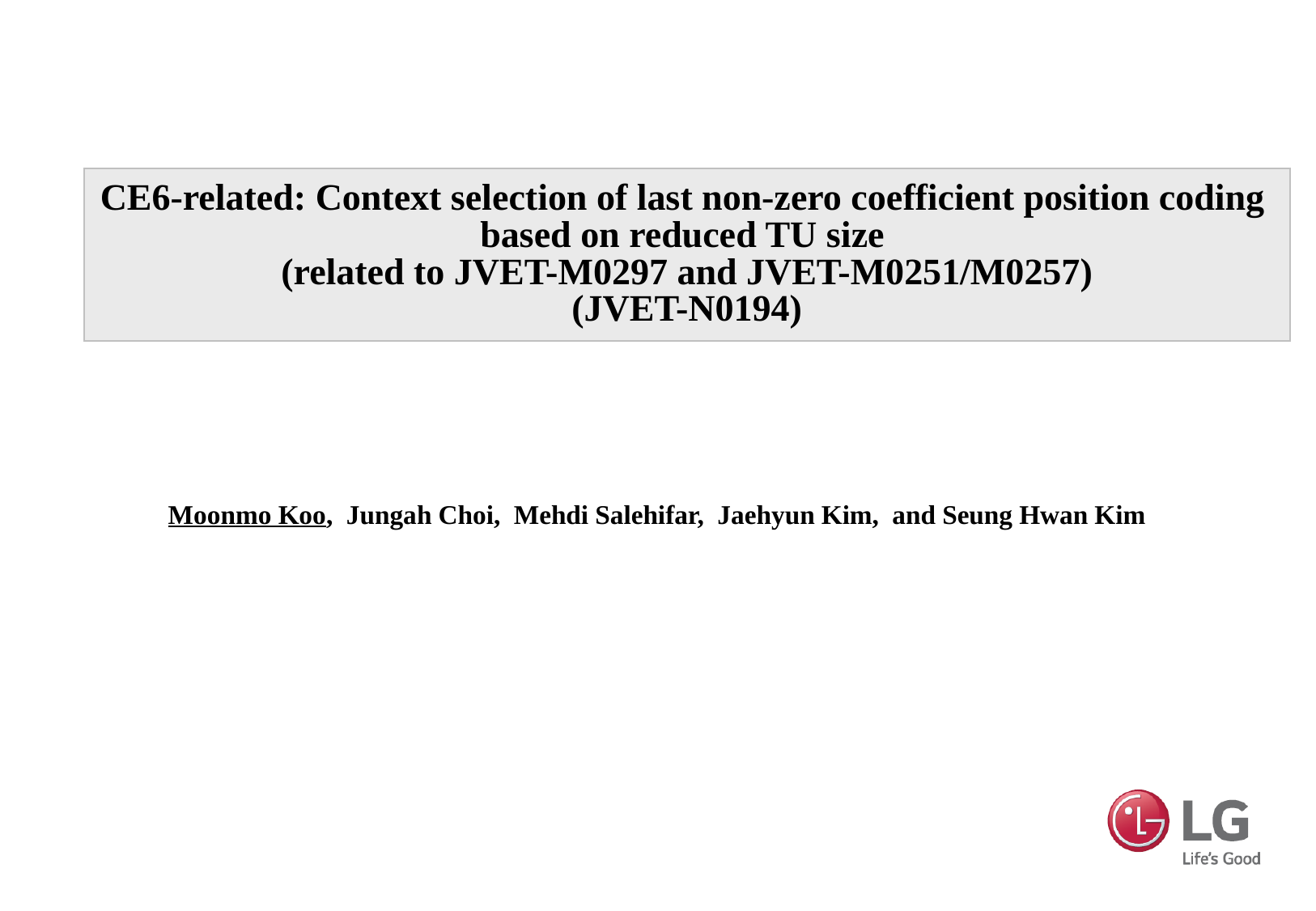

# CE6-related: Context selection of last non-zero coefficient position coding based on reduced TU size (related to JVET-M0297 and JVET-M0251/M0257) (JVET-N0194)
Moonmo Koo,  Jungah Choi,  Mehdi Salehifar,  Jaehyun Kim,  and Seung Hwan Kim